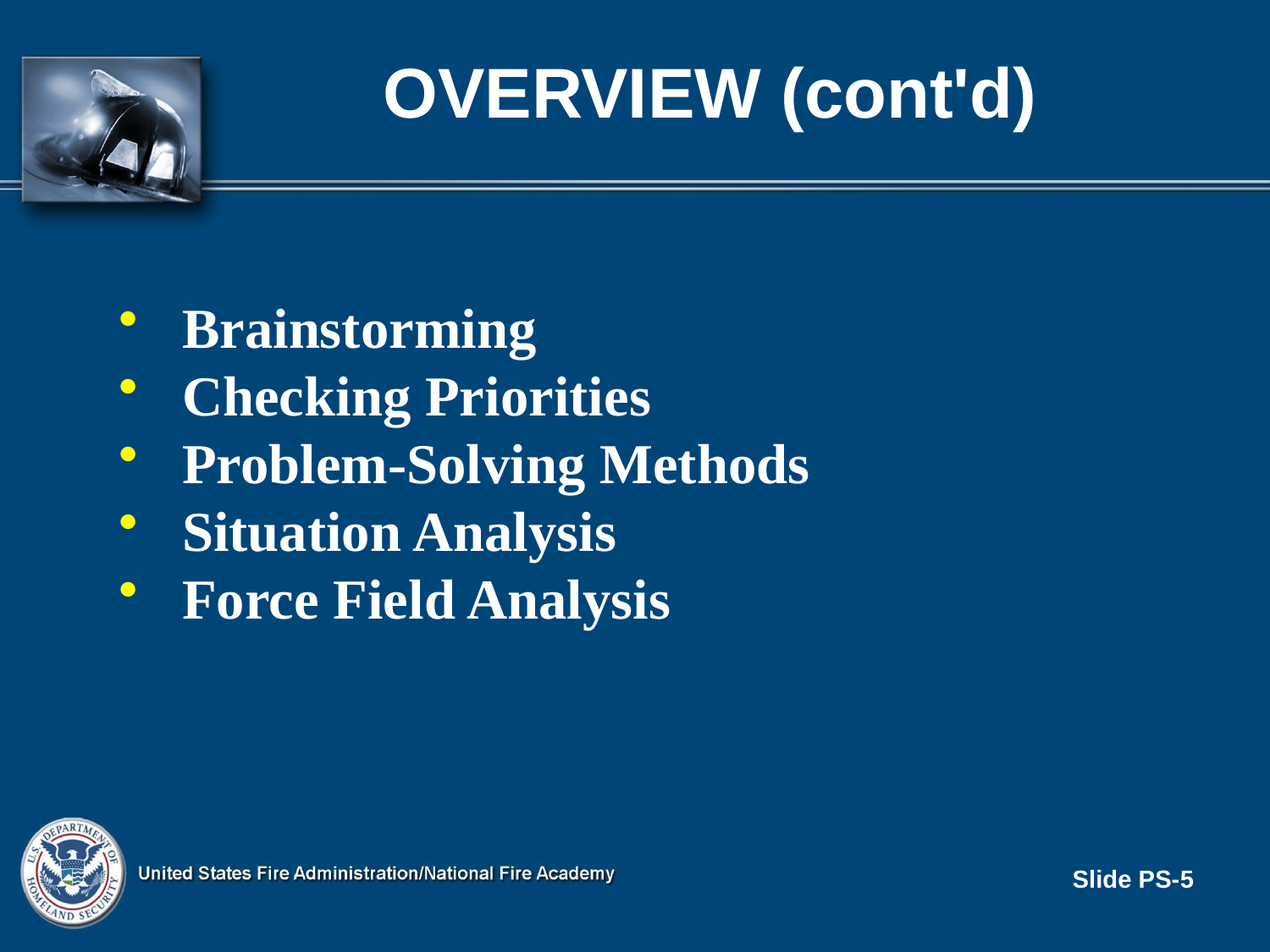

# OVERVIEW (cont'd)
Brainstorming
Checking Priorities
Problem-Solving Methods
Situation Analysis
Force Field Analysis
Slide PS-5